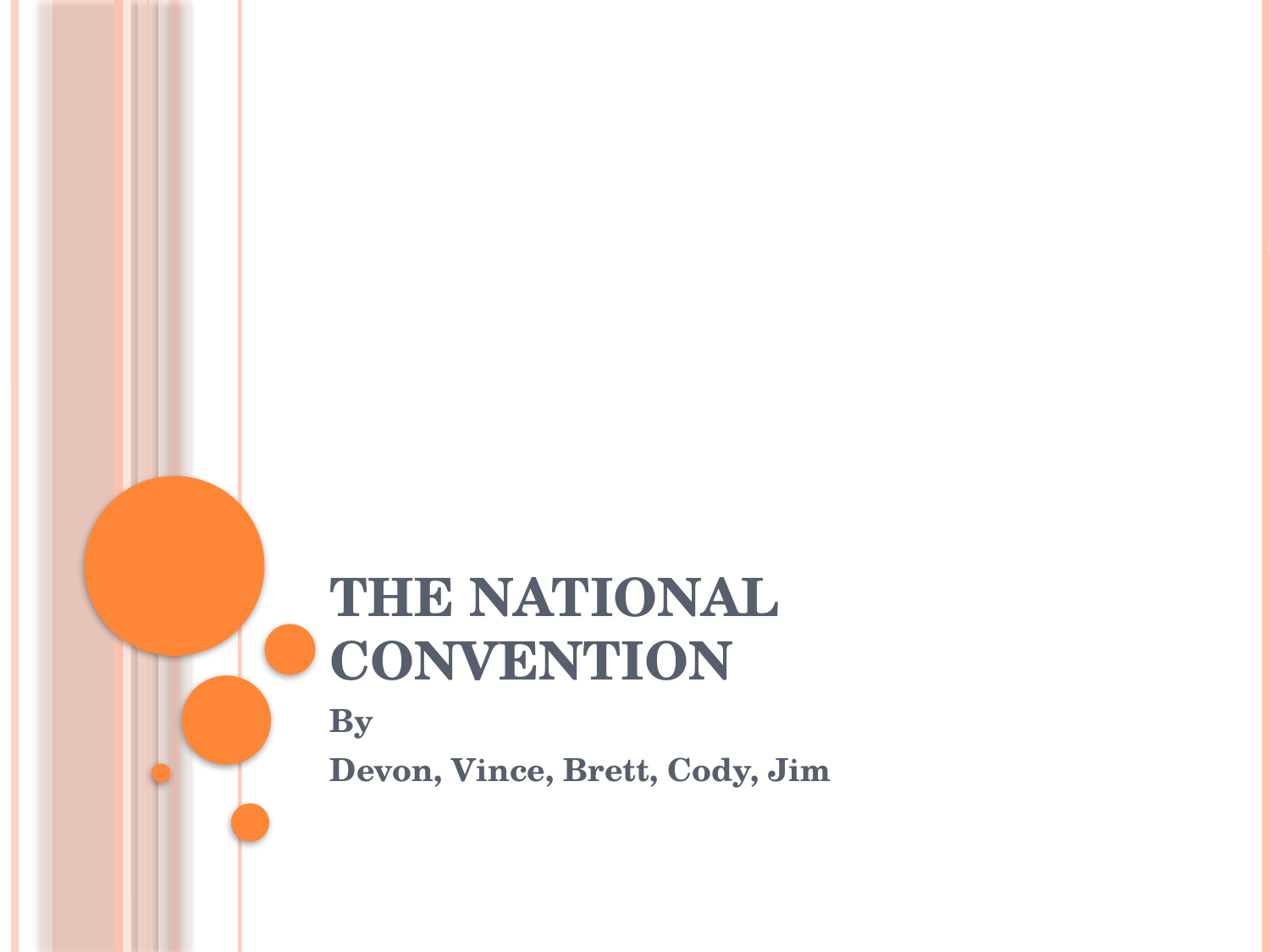

# The National Convention
By
Devon, Vince, Brett, Cody, Jim